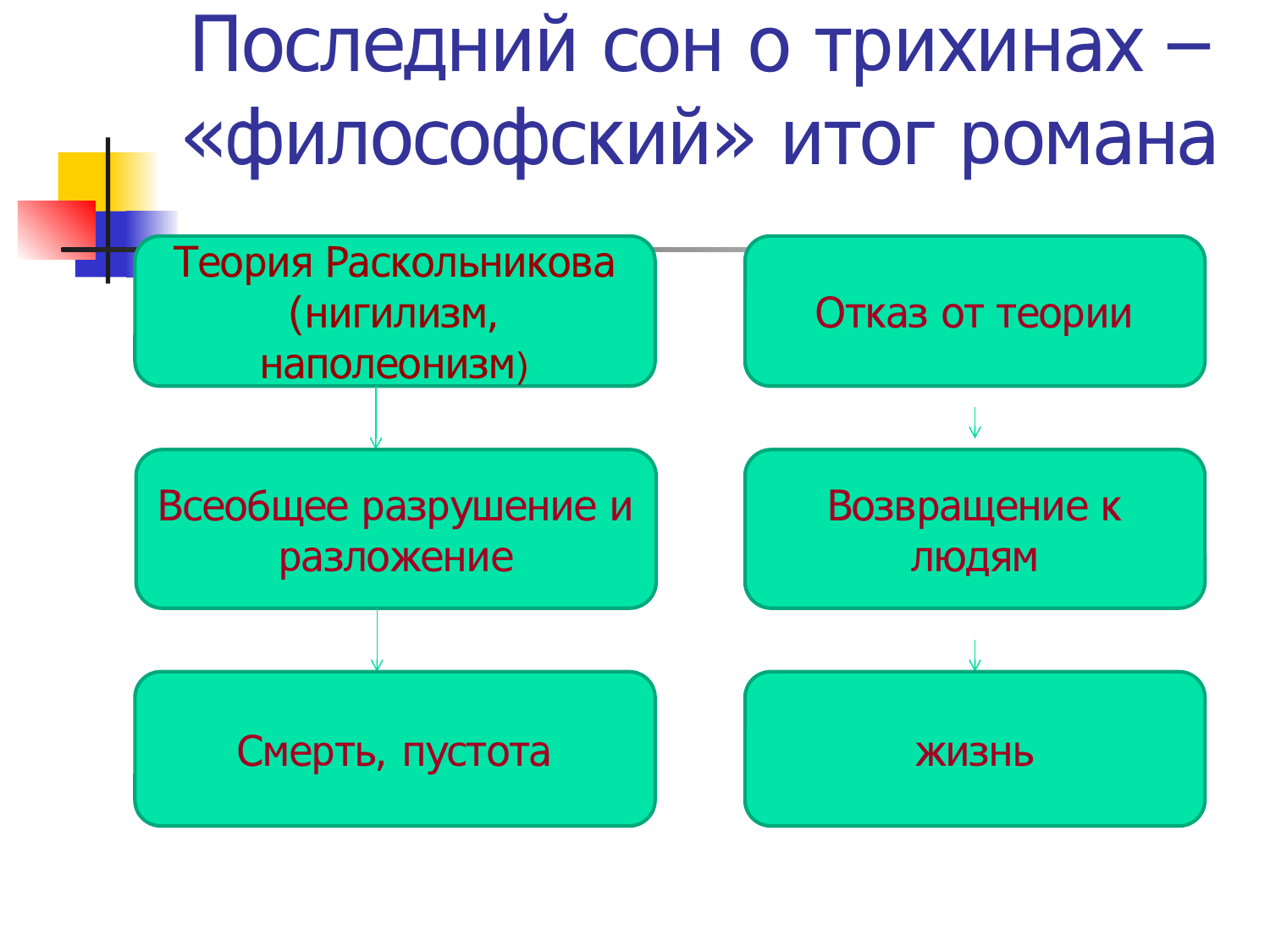

# Последний сон о трихинах – «философский» итог романа
Теория Раскольникова
(нигилизм, наполеонизм)
Отказ от теории

Всеобщее разрушение и разложение
Возвращение к людям
Смерть, пустота
жизнь